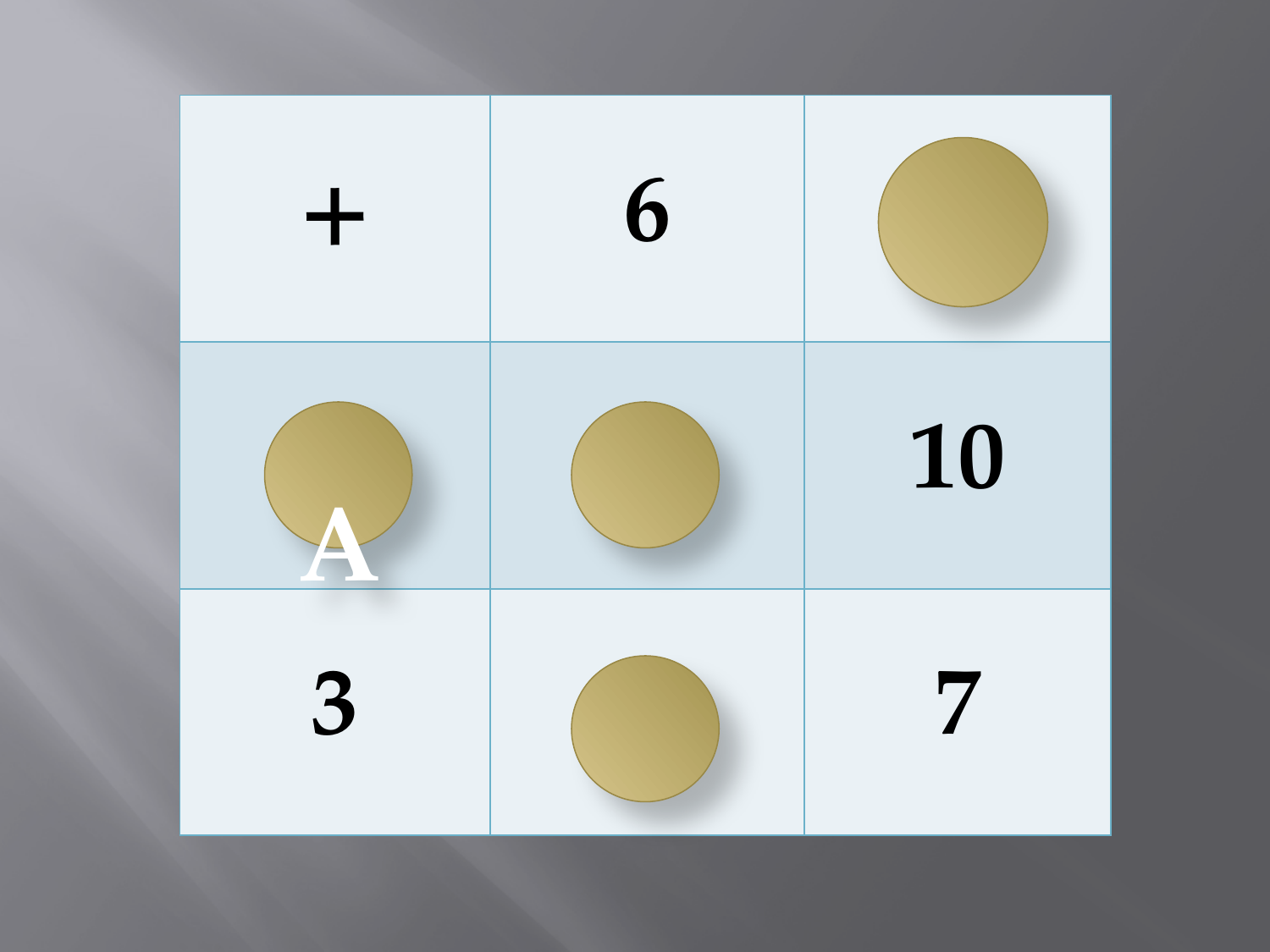

| + | 6 | 4 |
| --- | --- | --- |
| 6 | 12 | 10 |
| 3 | 9 | 7 |

A